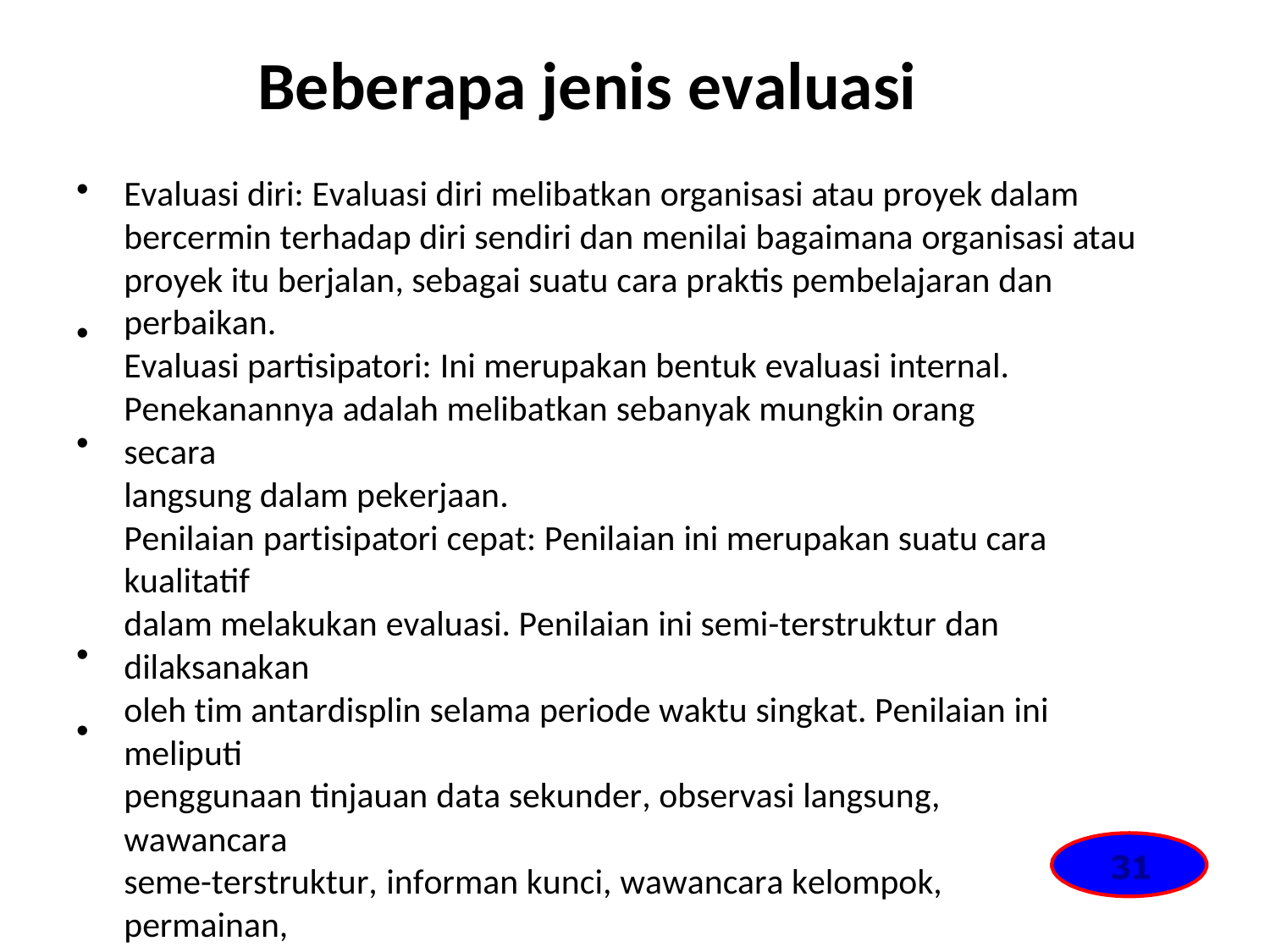

Beberapa jenis evaluasi
Evaluasi diri: Evaluasi diri melibatkan organisasi atau proyek dalam
bercermin terhadap diri sendiri dan menilai bagaimana organisasi atau
proyek itu berjalan, sebagai suatu cara praktis pembelajaran dan
perbaikan.
Evaluasi partisipatori: Ini merupakan bentuk evaluasi internal.
Penekanannya adalah melibatkan sebanyak mungkin orang secara
langsung dalam pekerjaan.
Penilaian partisipatori cepat: Penilaian ini merupakan suatu cara kualitatif
dalam melakukan evaluasi. Penilaian ini semi-terstruktur dan dilaksanakan
oleh tim antardisplin selama periode waktu singkat. Penilaian ini meliputi
penggunaan tinjauan data sekunder, observasi langsung, wawancara
seme-terstruktur, informan kunci, wawancara kelompok, permainan,
diagram, peta dan kalender.
Evaluasi eksternal:Evaluasi ini merupakan evaluasi yang dilakukan oleh
seorang atau tim luar yang dipilih secara hati-hati.
Evaluasi interaktif: Evaluasi ini melibatkan interaksi yang sangat aktif
antara evaluator atau tim evaluasi luar dan proyek atau organisasi yang
sedang dievaluasi.
31
•
•
•
•
•